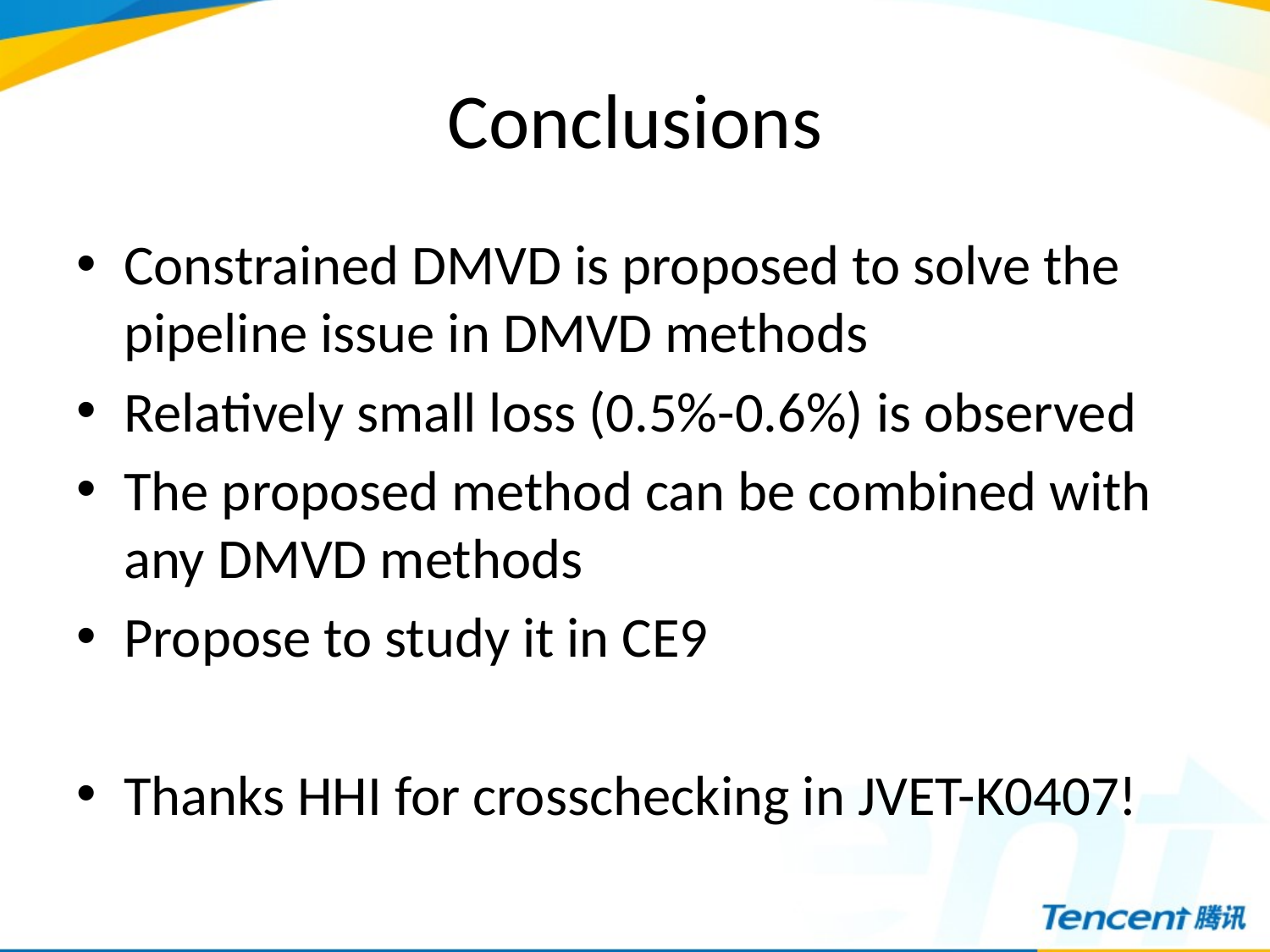

# Conclusions
Constrained DMVD is proposed to solve the pipeline issue in DMVD methods
Relatively small loss (0.5%-0.6%) is observed
The proposed method can be combined with any DMVD methods
Propose to study it in CE9

Thanks HHI for crosschecking in JVET-K0407!